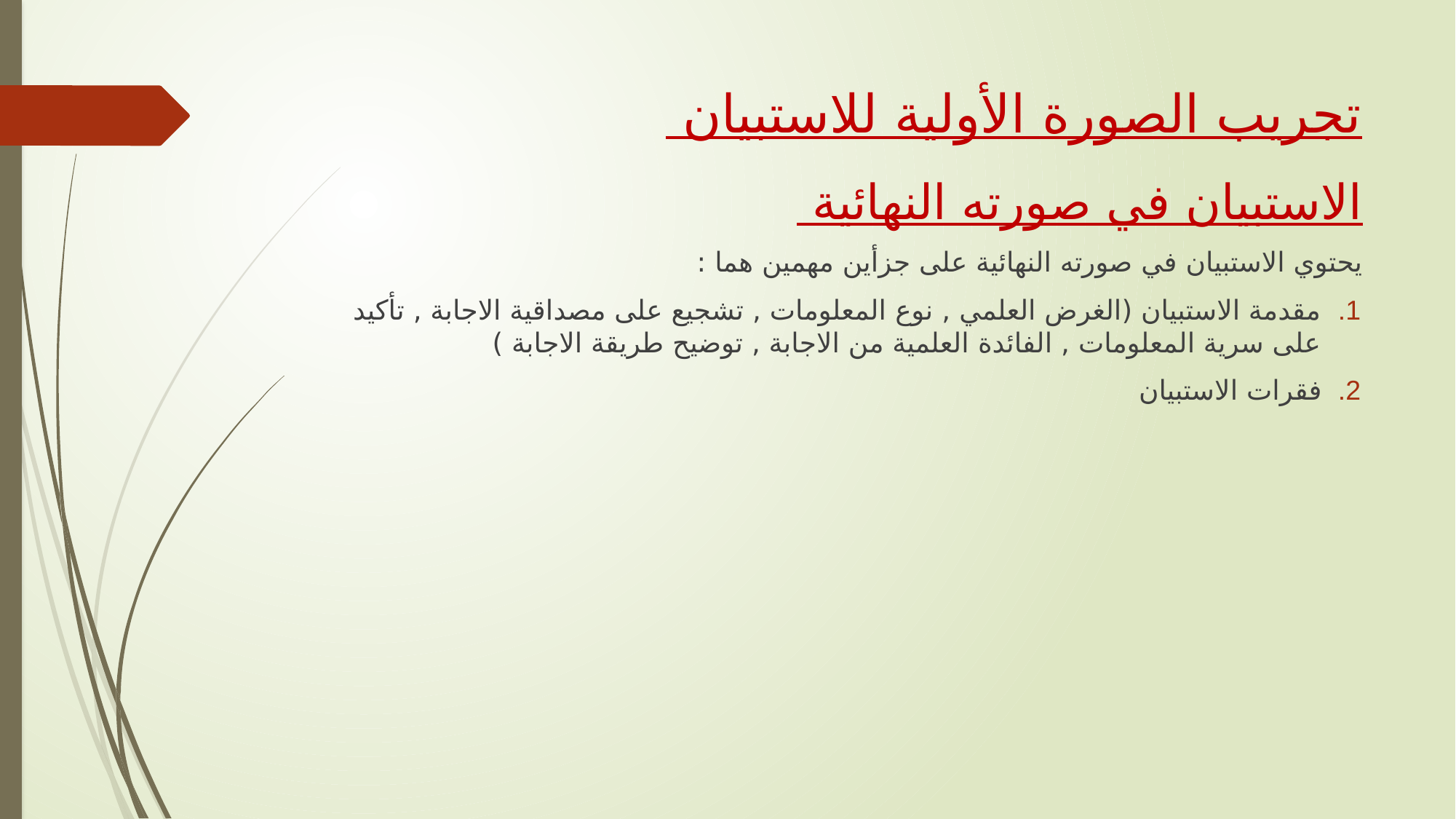

# تجريب الصورة الأولية للاستبيان
الاستبيان في صورته النهائية
يحتوي الاستبيان في صورته النهائية على جزأين مهمين هما :
مقدمة الاستبيان (الغرض العلمي , نوع المعلومات , تشجيع على مصداقية الاجابة , تأكيد على سرية المعلومات , الفائدة العلمية من الاجابة , توضيح طريقة الاجابة )
فقرات الاستبيان